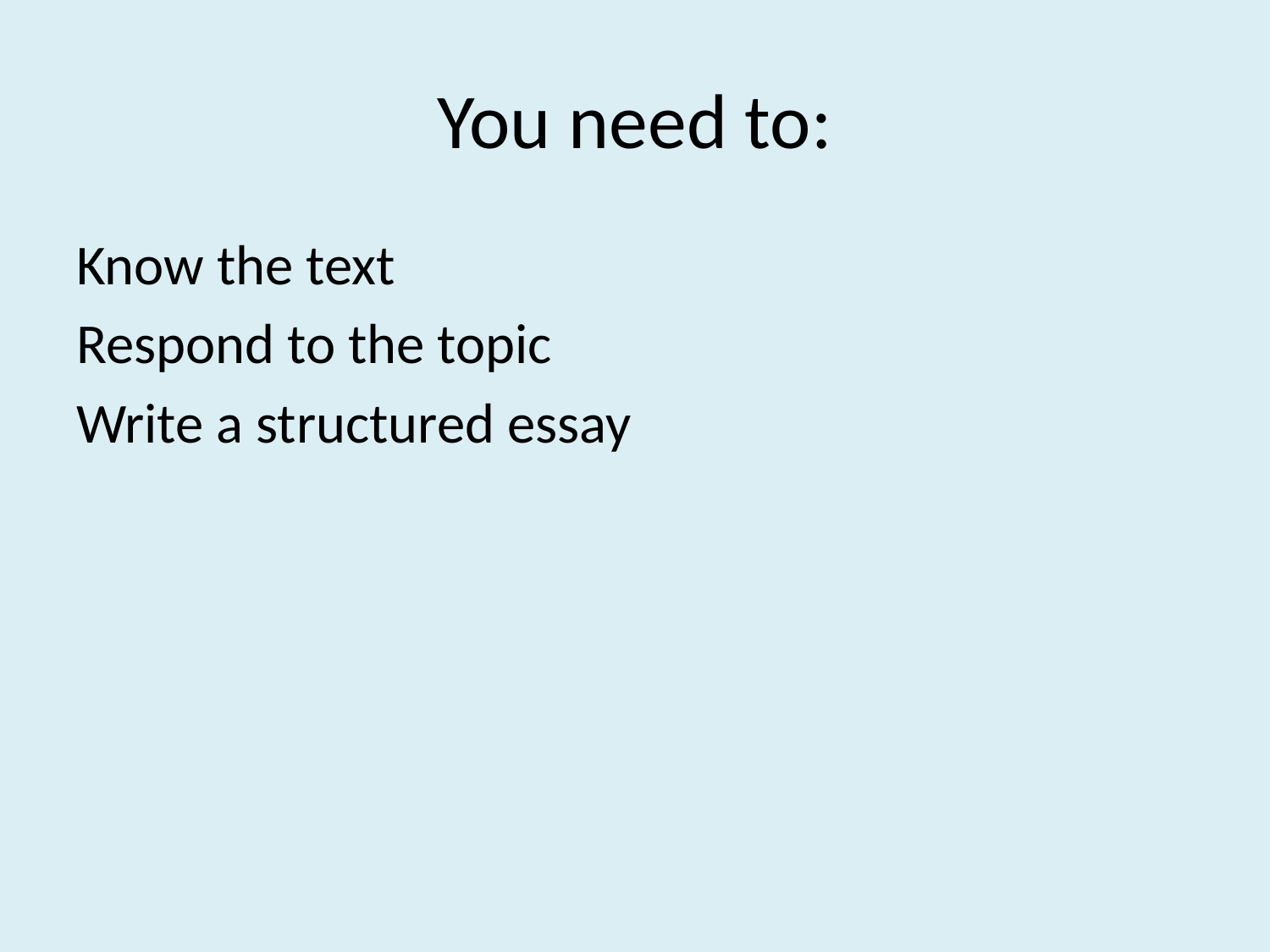

# You need to:
Know the text
Respond to the topic
Write a structured essay